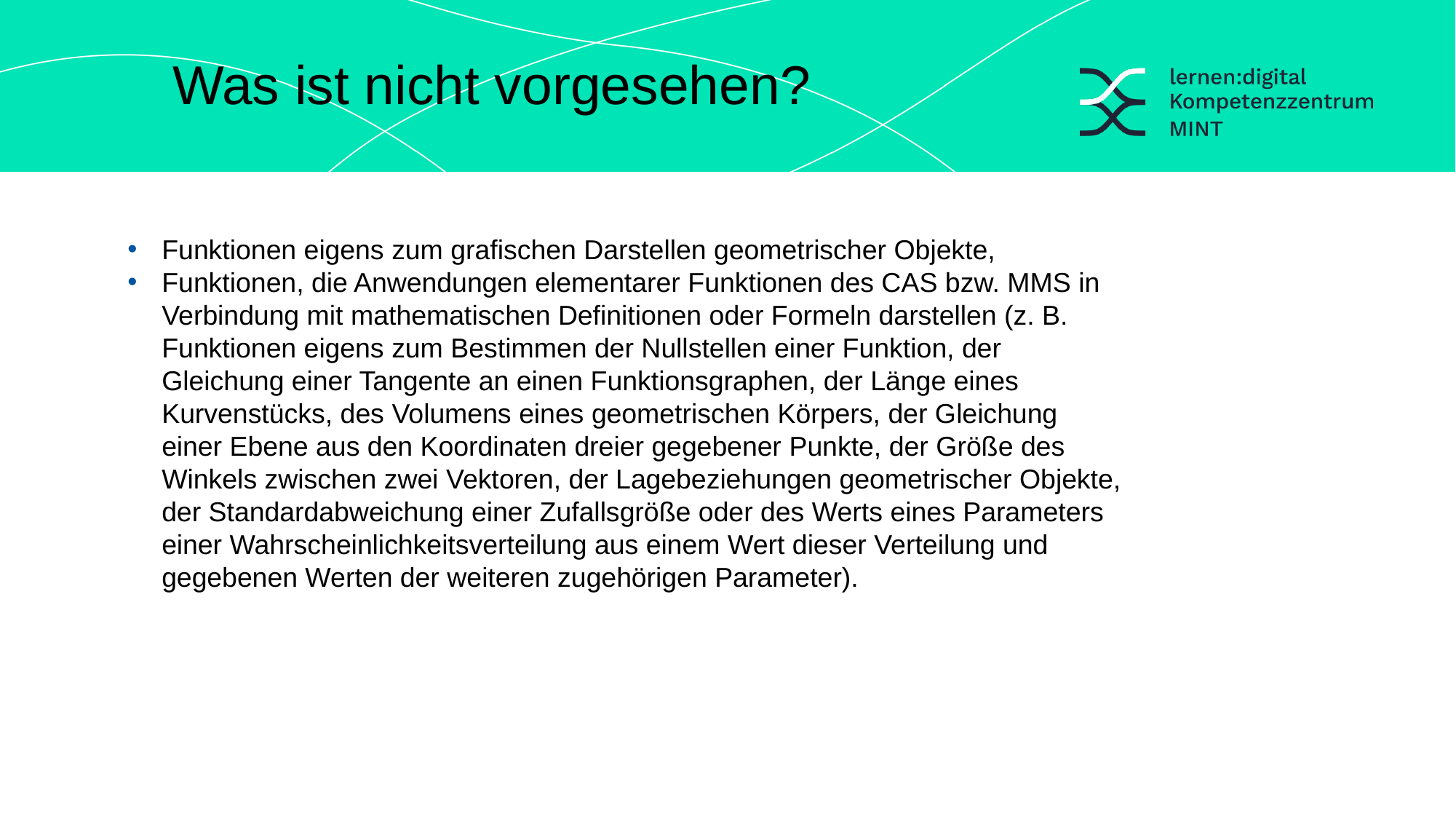

Was ist nicht vorgesehen?
Funktionen eigens zum grafischen Darstellen geometrischer Objekte,
Funktionen, die Anwendungen elementarer Funktionen des CAS bzw. MMS in Verbindung mit mathematischen Definitionen oder Formeln darstellen (z. B. Funktionen eigens zum Bestimmen der Nullstellen einer Funktion, der Gleichung einer Tangente an einen Funktionsgraphen, der Länge eines Kurvenstücks, des Volumens eines geometrischen Körpers, der Gleichung einer Ebene aus den Koordinaten dreier gegebener Punkte, der Größe des Winkels zwischen zwei Vektoren, der Lagebeziehungen geometrischer Objekte, der Standardabweichung einer Zufallsgröße oder des Werts eines Parameters einer Wahrscheinlichkeitsverteilung aus einem Wert dieser Verteilung und gegebenen Werten der weiteren zugehörigen Parameter).